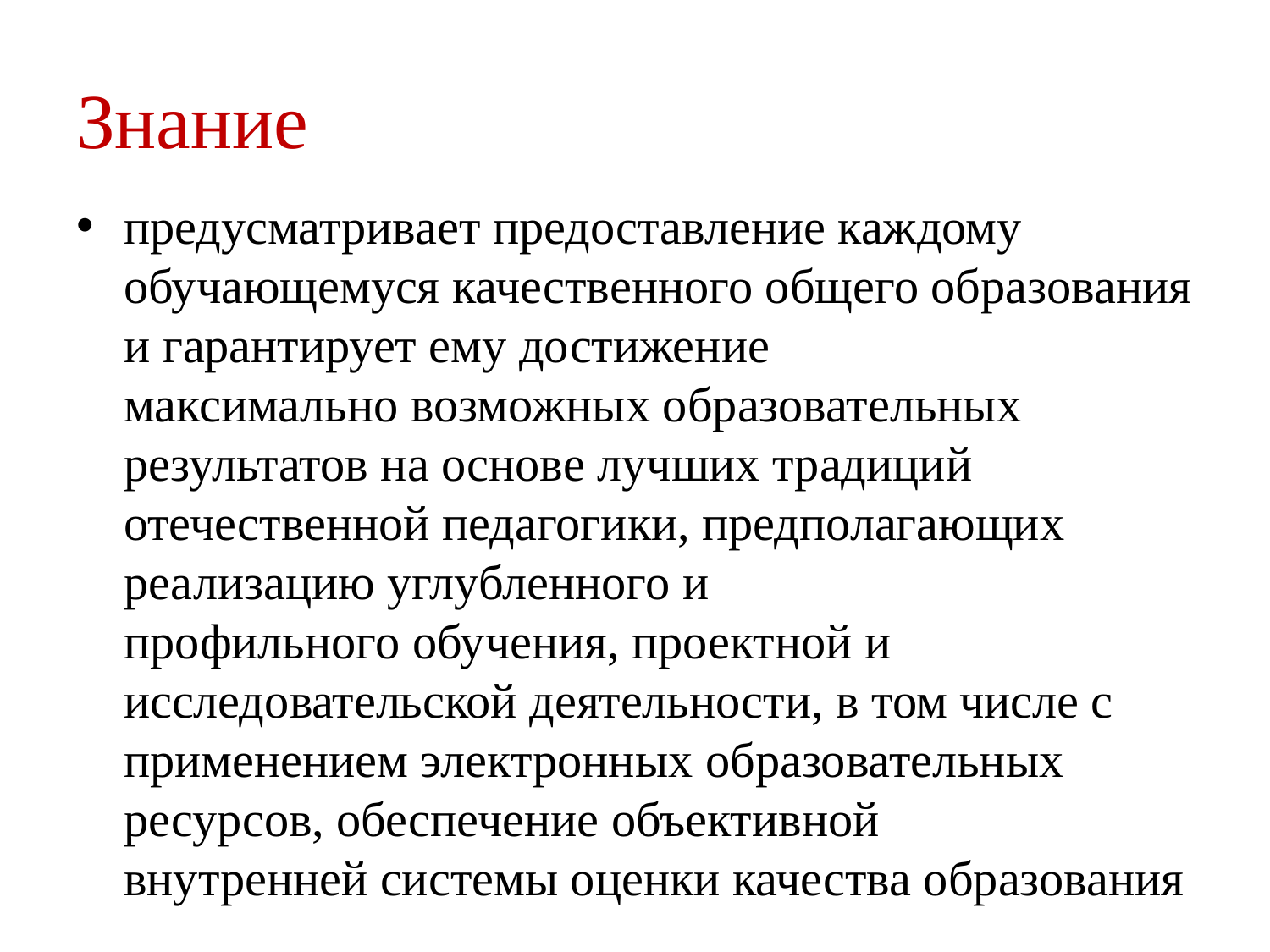

# Знание
предусматривает предоставление каждому
обучающемуся качественного общего образования и гарантирует ему достижение
максимально возможных образовательных результатов на основе лучших традиций
отечественной педагогики, предполагающих реализацию углубленного и
профильного обучения, проектной и исследовательской деятельности, в том числе с
применением электронных образовательных ресурсов, обеспечение объективной
внутренней системы оценки качества образования